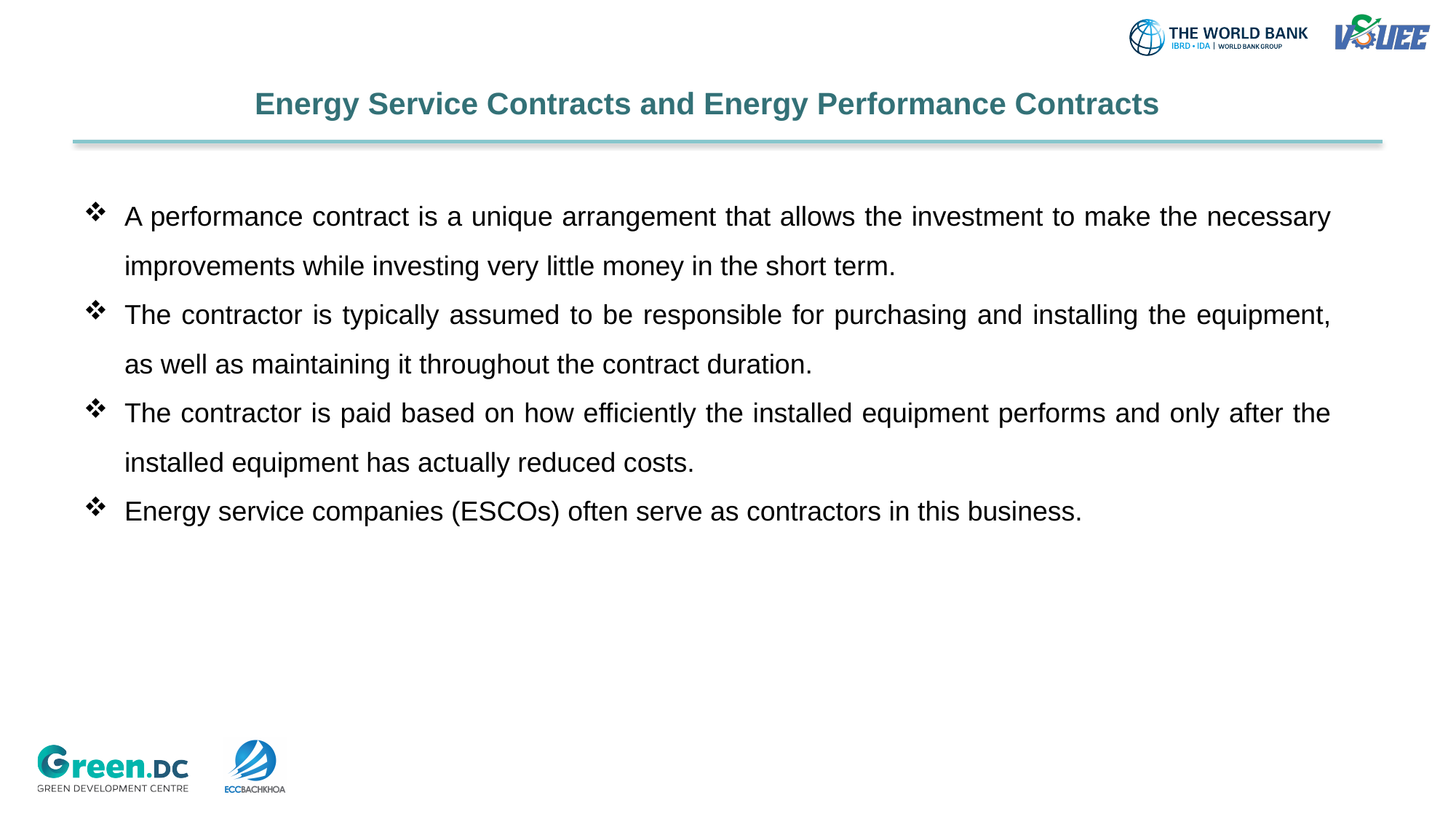

# Energy Service Contracts and Energy Performance Contracts
A performance contract is a unique arrangement that allows the investment to make the necessary improvements while investing very little money in the short term.
The contractor is typically assumed to be responsible for purchasing and installing the equipment, as well as maintaining it throughout the contract duration.
The contractor is paid based on how efficiently the installed equipment performs and only after the installed equipment has actually reduced costs.
Energy service companies (ESCOs) often serve as contractors in this business.